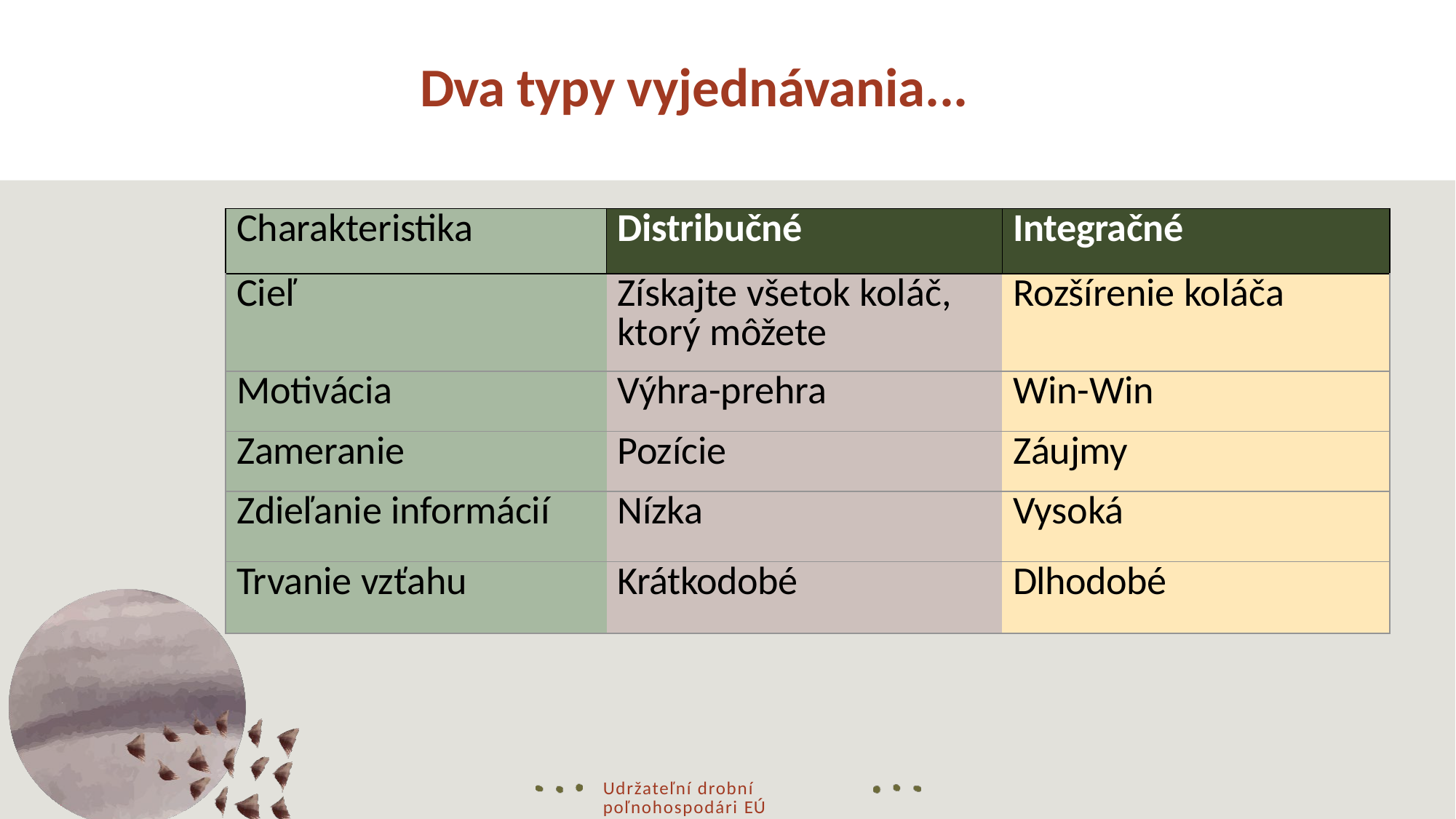

# Dva typy vyjednávania...
| Charakteristika | Distribučné | Integračné |
| --- | --- | --- |
| Cieľ | Získajte všetok koláč, ktorý môžete | Rozšírenie koláča |
| Motivácia | Výhra-prehra | Win-Win |
| Zameranie | Pozície | Záujmy |
| Zdieľanie informácií | Nízka | Vysoká |
| Trvanie vzťahu | Krátkodobé | Dlhodobé |
Udržateľní drobní poľnohospodári EÚ